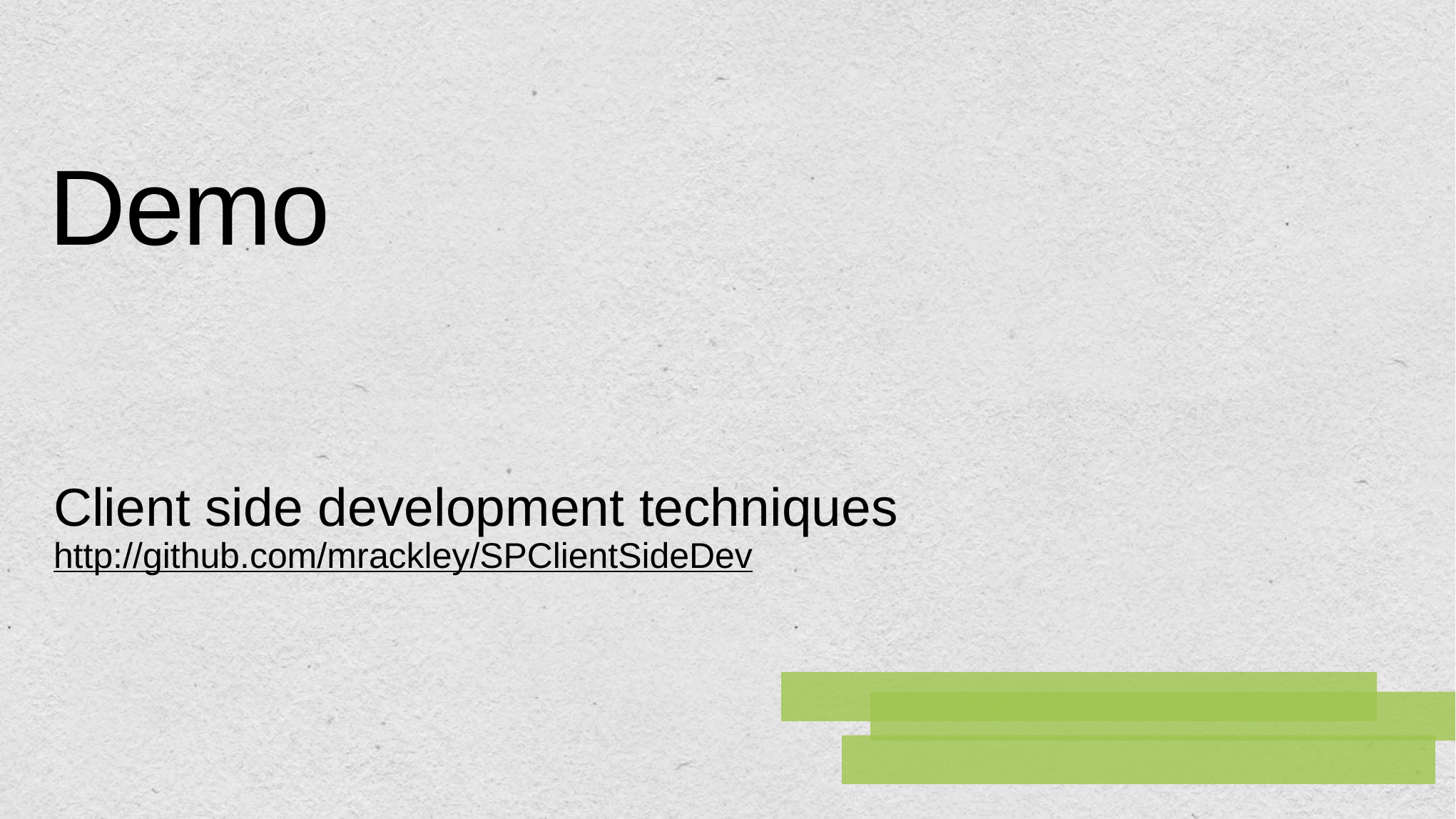

# Demo
Client side development techniques
http://github.com/mrackley/SPClientSideDev